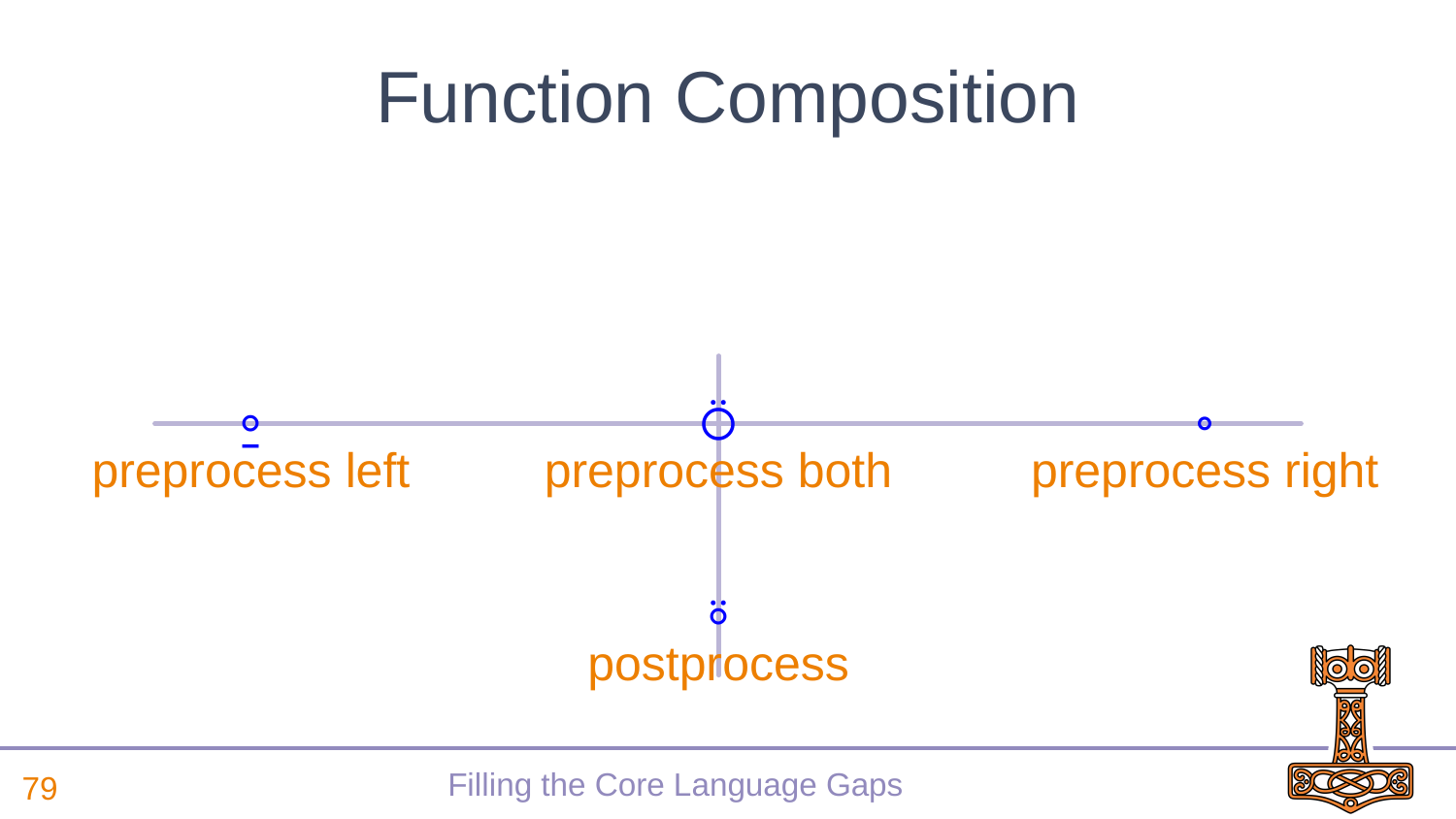

Function Composition
⍛
preprocess left
⍥
preprocess both
∘
preprocess right
⍤
postprocess